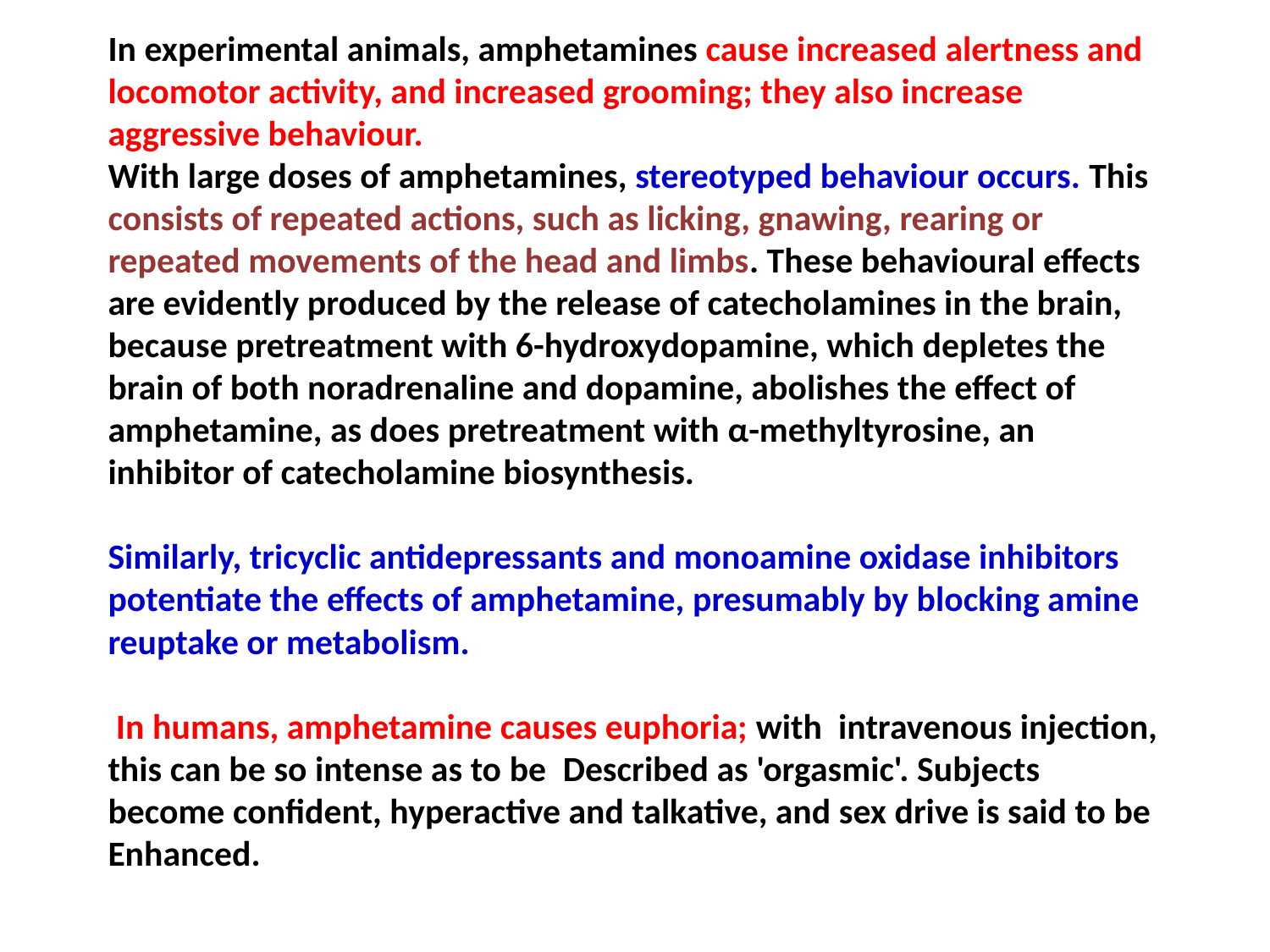

# In experimental animals, amphetamines cause increased alertness and locomotor activity, and increased grooming; they also increase aggressive behaviour. With large doses of amphetamines, stereotyped behaviour occurs. This consists of repeated actions, such as licking, gnawing, rearing or repeated movements of the head and limbs. These behavioural effects are evidently produced by the release of catecholamines in the brain, because pretreatment with 6-hydroxydopamine, which depletes the brain of both noradrenaline and dopamine, abolishes the effect of amphetamine, as does pretreatment with α-methyltyrosine, an inhibitor of catecholamine biosynthesis. Similarly, tricyclic antidepressants and monoamine oxidase inhibitors potentiate the effects of amphetamine, presumably by blocking amine reuptake or metabolism. In humans, amphetamine causes euphoria; with  intravenous injection, this can be so intense as to be  Described as 'orgasmic'. Subjects become confident, hyperactive and talkative, and sex drive is said to be Enhanced.